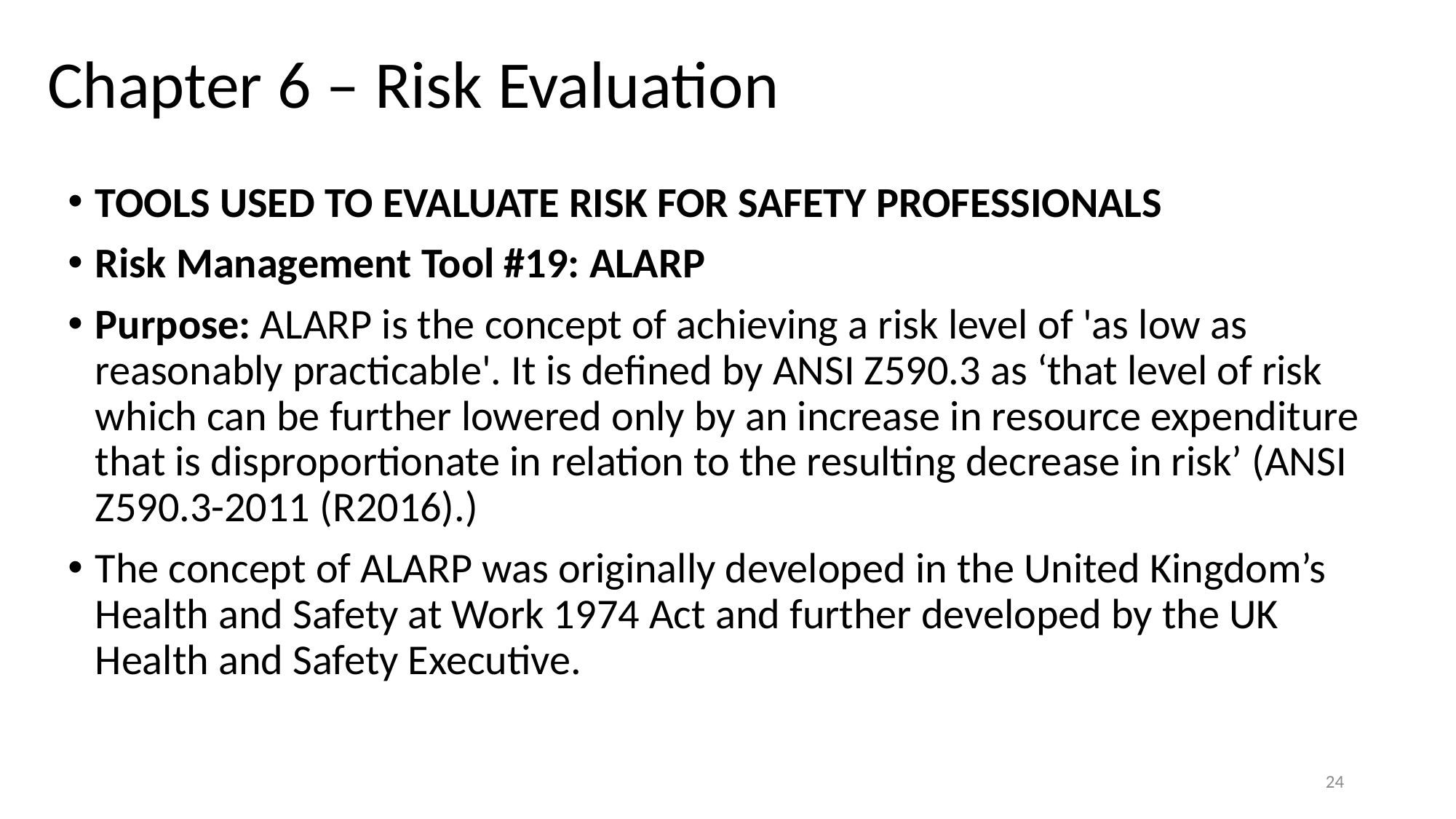

# Chapter 6 – Risk Evaluation
TOOLS USED TO EVALUATE RISK FOR SAFETY PROFESSIONALS
Risk Management Tool #19: ALARP
Purpose: ALARP is the concept of achieving a risk level of 'as low as reasonably practicable'. It is defined by ANSI Z590.3 as ‘that level of risk which can be further lowered only by an increase in resource expenditure that is disproportionate in relation to the resulting decrease in risk’ (ANSI Z590.3-2011 (R2016).)
The concept of ALARP was originally developed in the United Kingdom’s Health and Safety at Work 1974 Act and further developed by the UK Health and Safety Executive.
24